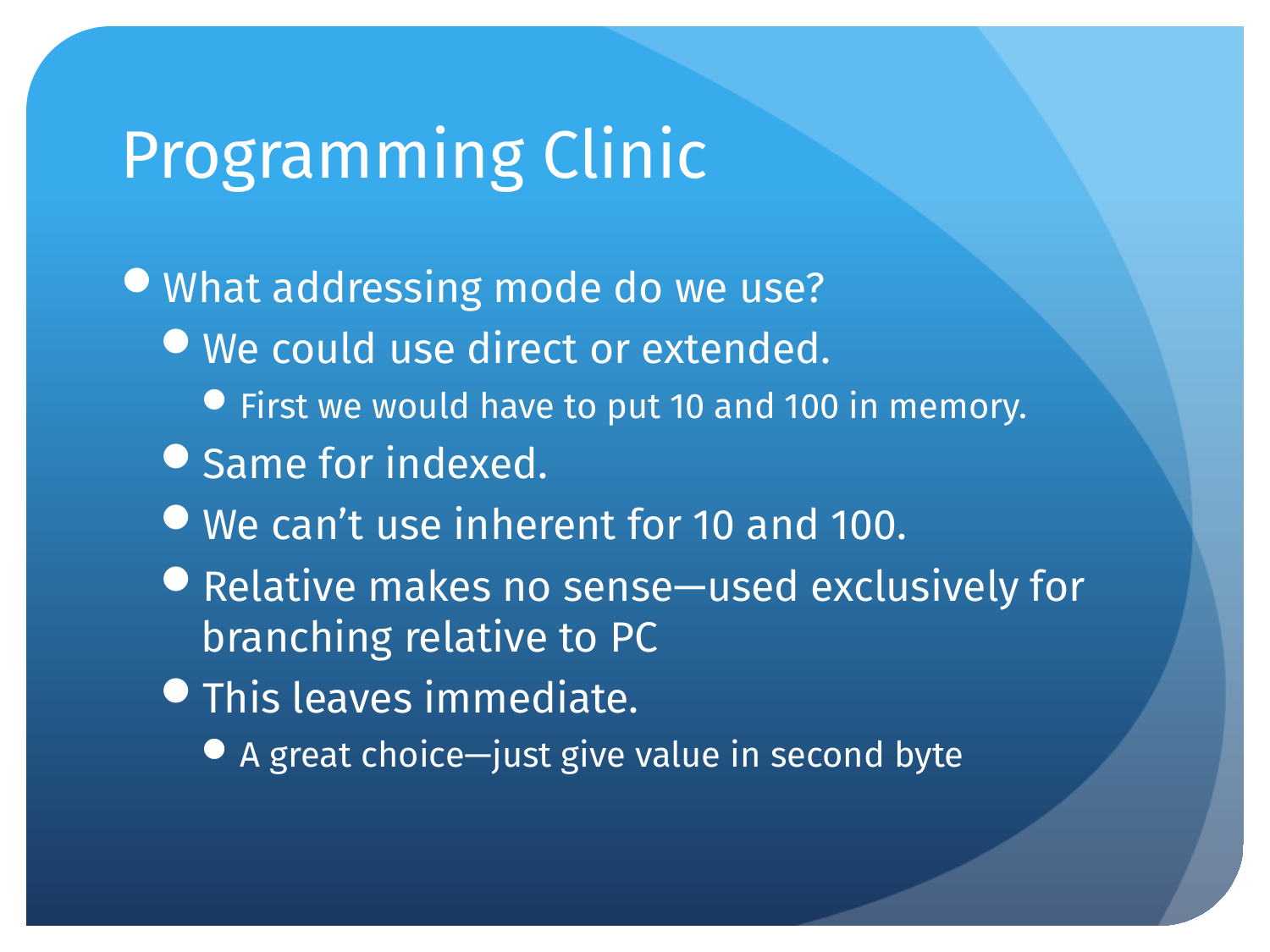

# Programming Clinic
What addressing mode do we use?
We could use direct or extended.
First we would have to put 10 and 100 in memory.
Same for indexed.
We can’t use inherent for 10 and 100.
Relative makes no sense—used exclusively for branching relative to PC
This leaves immediate.
A great choice—just give value in second byte